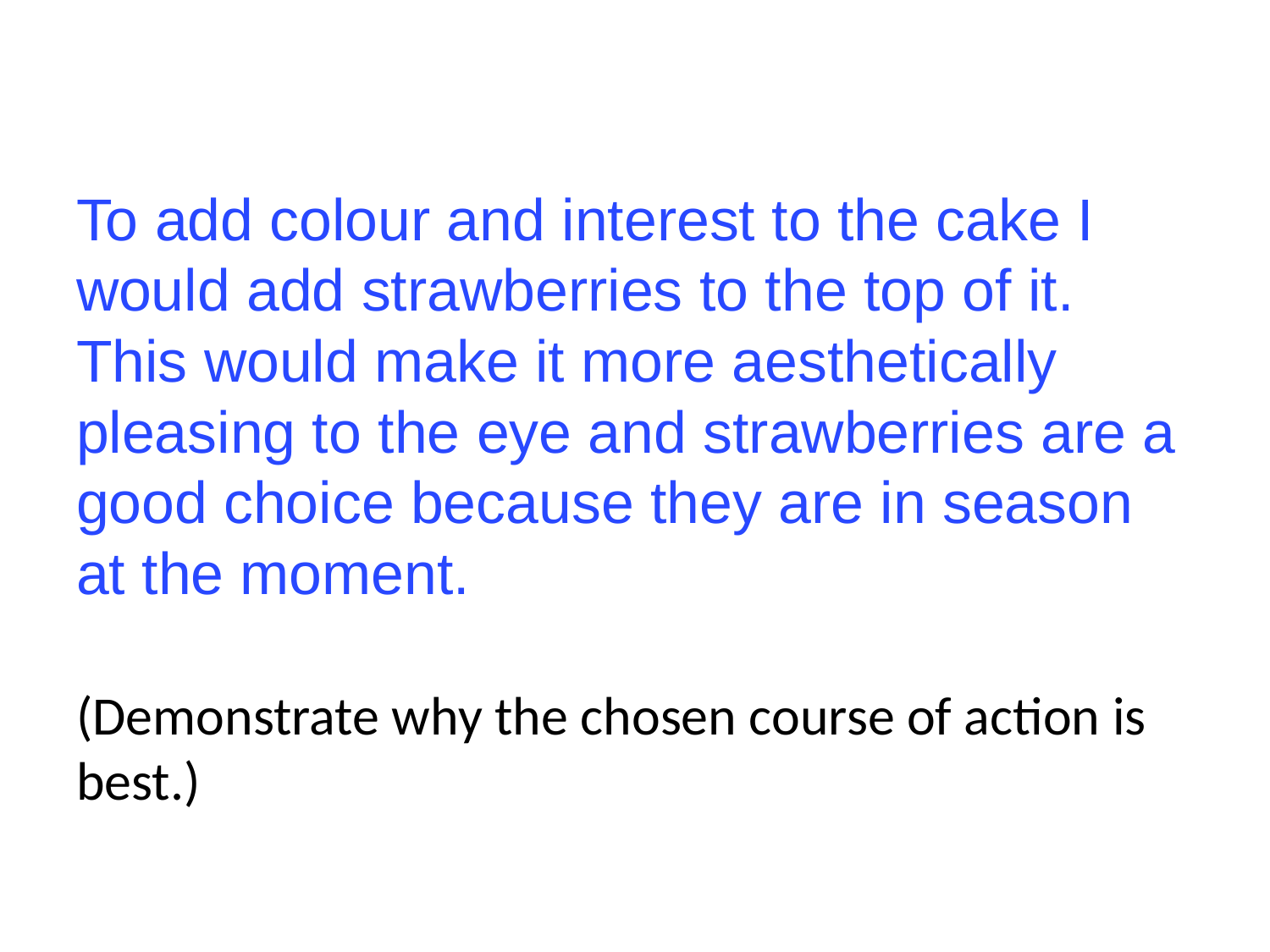

To add colour and interest to the cake I would add strawberries to the top of it. This would make it more aesthetically pleasing to the eye and strawberries are a good choice because they are in season at the moment.

(Demonstrate why the chosen course of action is best.)